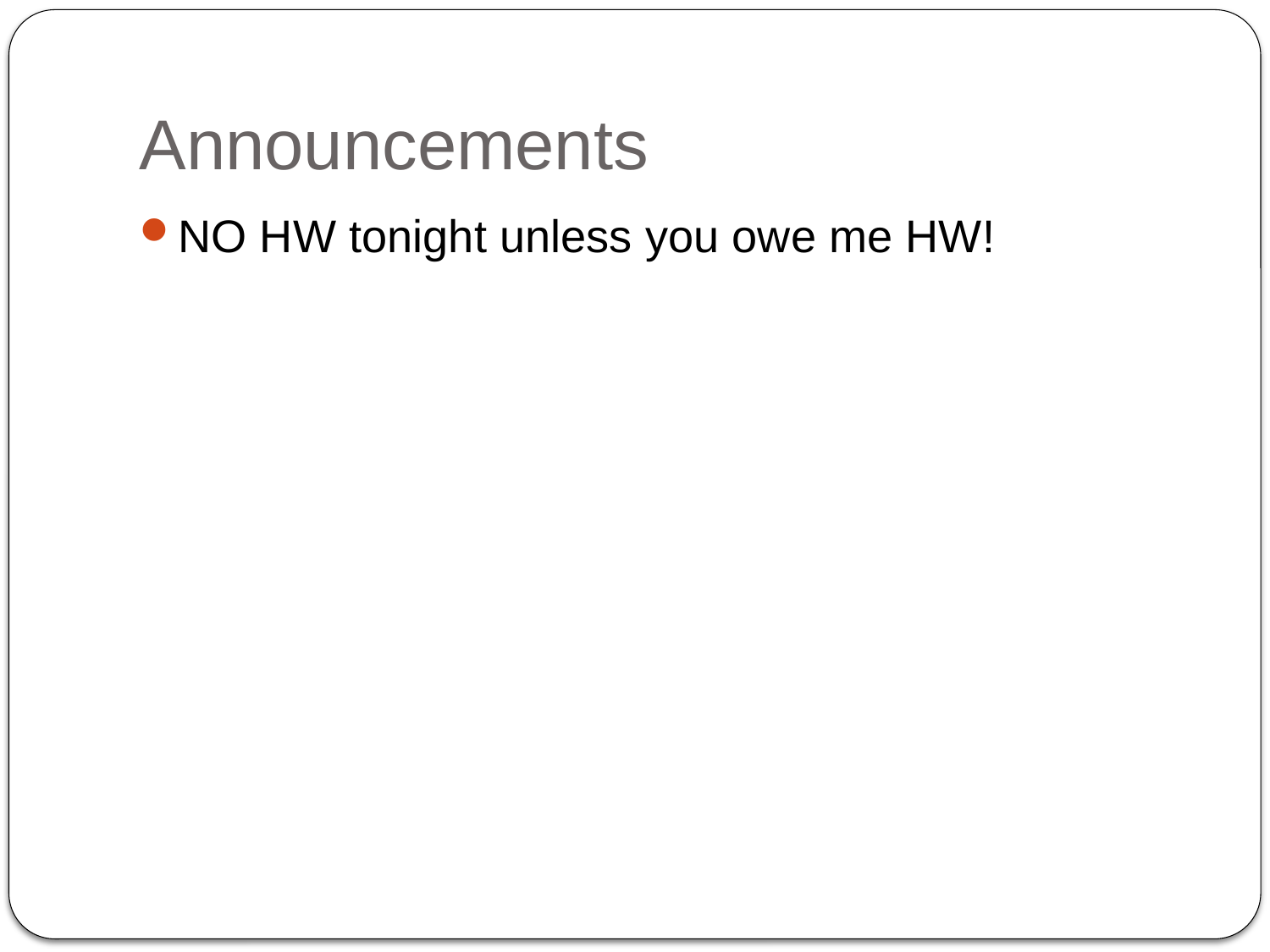

# Announcements
NO HW tonight unless you owe me HW!